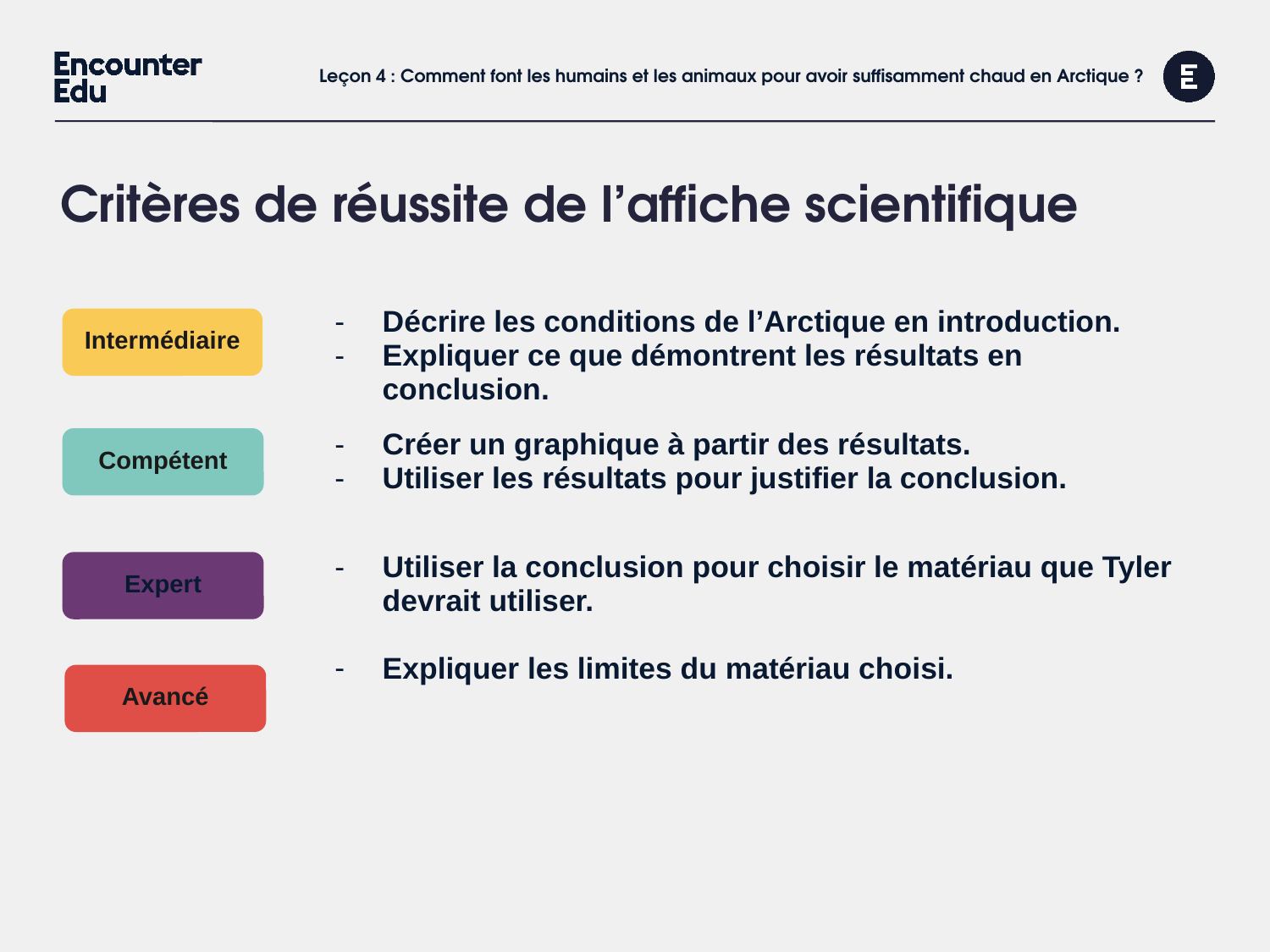

# Leçon 4 : Comment font les humains et les animaux pour avoir suffisamment chaud en Arctique ?
Critères de réussite de l’affiche scientifique
| Décrire les conditions de l’Arctique en introduction. Expliquer ce que démontrent les résultats en conclusion. |
| --- |
| Créer un graphique à partir des résultats. Utiliser les résultats pour justifier la conclusion. |
| Utiliser la conclusion pour choisir le matériau que Tyler devrait utiliser. Expliquer les limites du matériau choisi. |
|  |
|  |
Intermédiaire
Compétent
Expert
Avancé